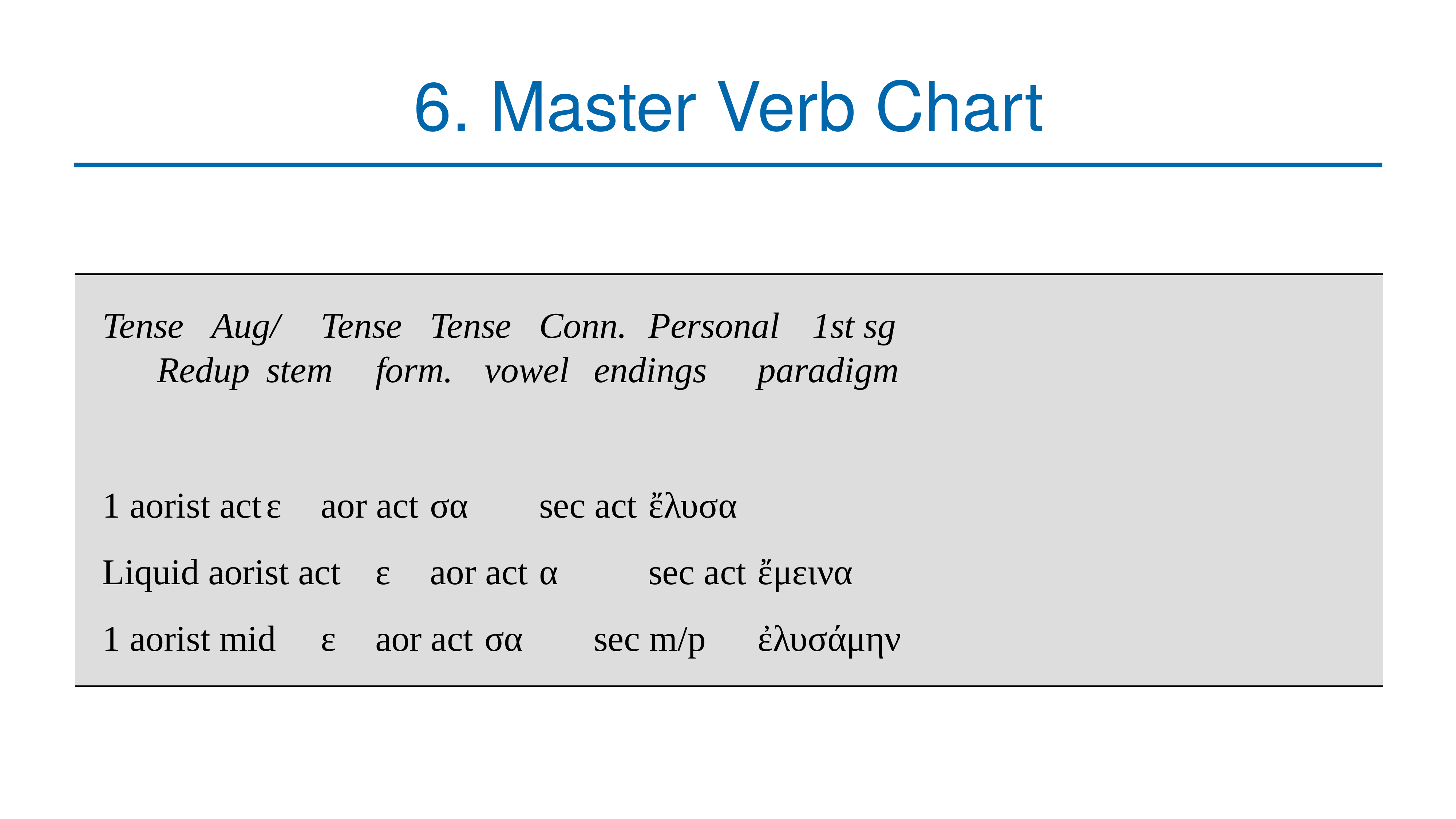

# 6. Master Verb Chart
| Tense Aug/ Tense Tense Conn. Personal 1st sg Redup stem form. vowel endings paradigm 1 aorist act ε aor act σα sec act ἔλυσα Liquid aorist act ε aor act α sec act ἔμεινα 1 aorist mid ε aor act σα sec m/p ἐλυσάμην |
| --- |